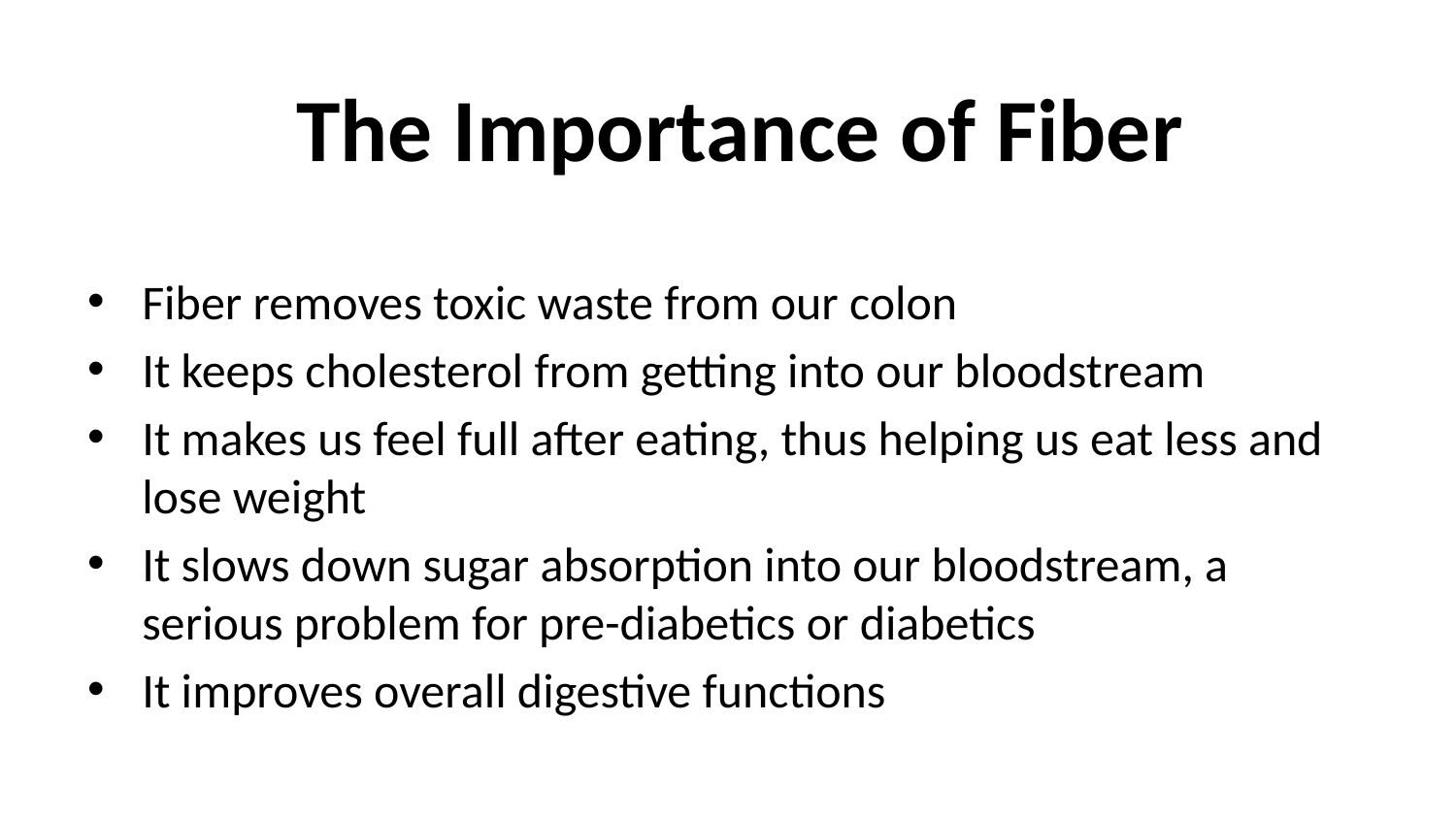

# The Importance of Fiber
Fiber removes toxic waste from our colon
It keeps cholesterol from getting into our bloodstream
It makes us feel full after eating, thus helping us eat less and lose weight
It slows down sugar absorption into our bloodstream, a serious problem for pre-diabetics or diabetics
It improves overall digestive functions